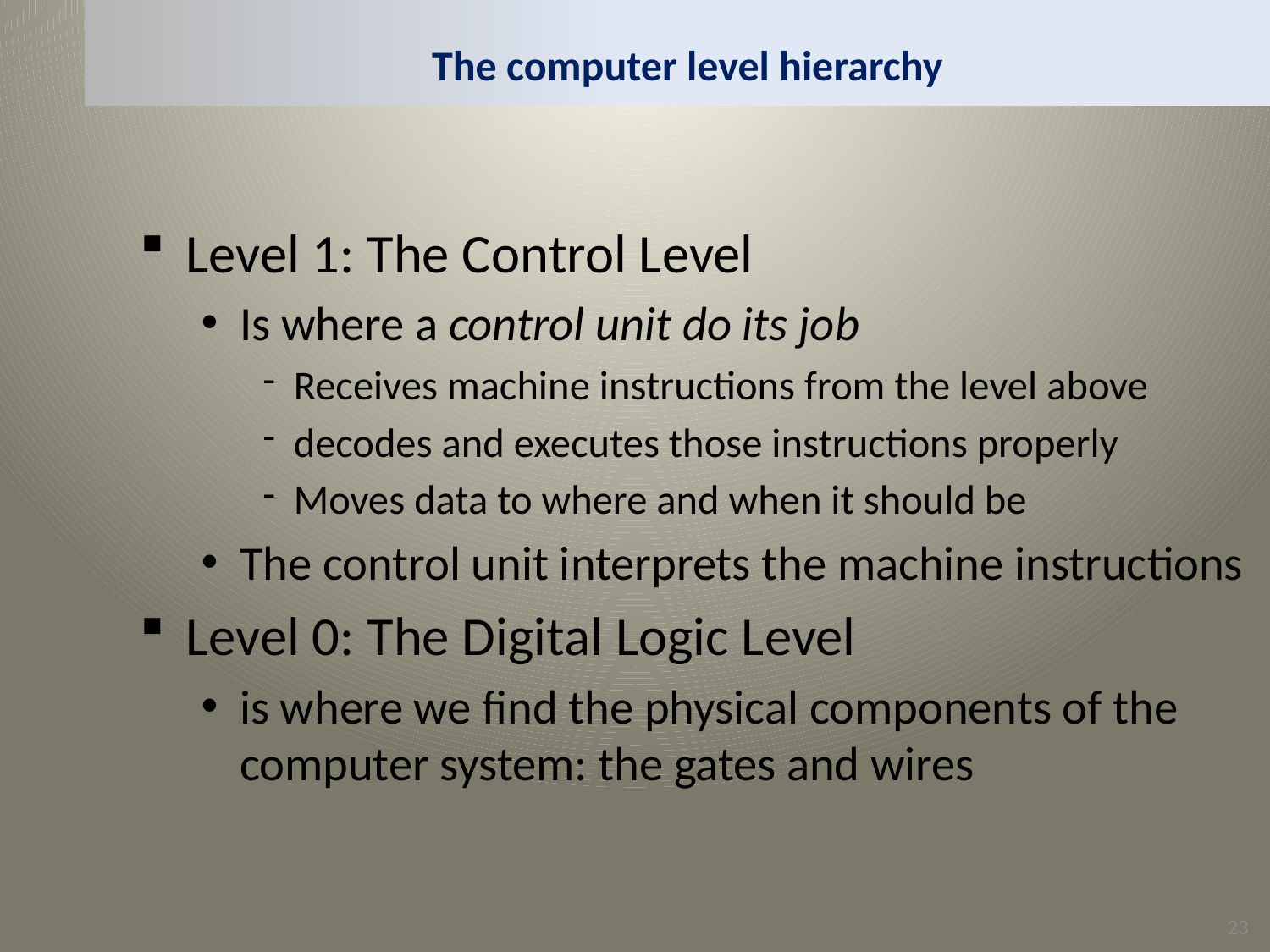

# The computer level hierarchy
Level 1: The Control Level
Is where a control unit do its job
Receives machine instructions from the level above
decodes and executes those instructions properly
Moves data to where and when it should be
The control unit interprets the machine instructions
Level 0: The Digital Logic Level
is where we find the physical components of the computer system: the gates and wires